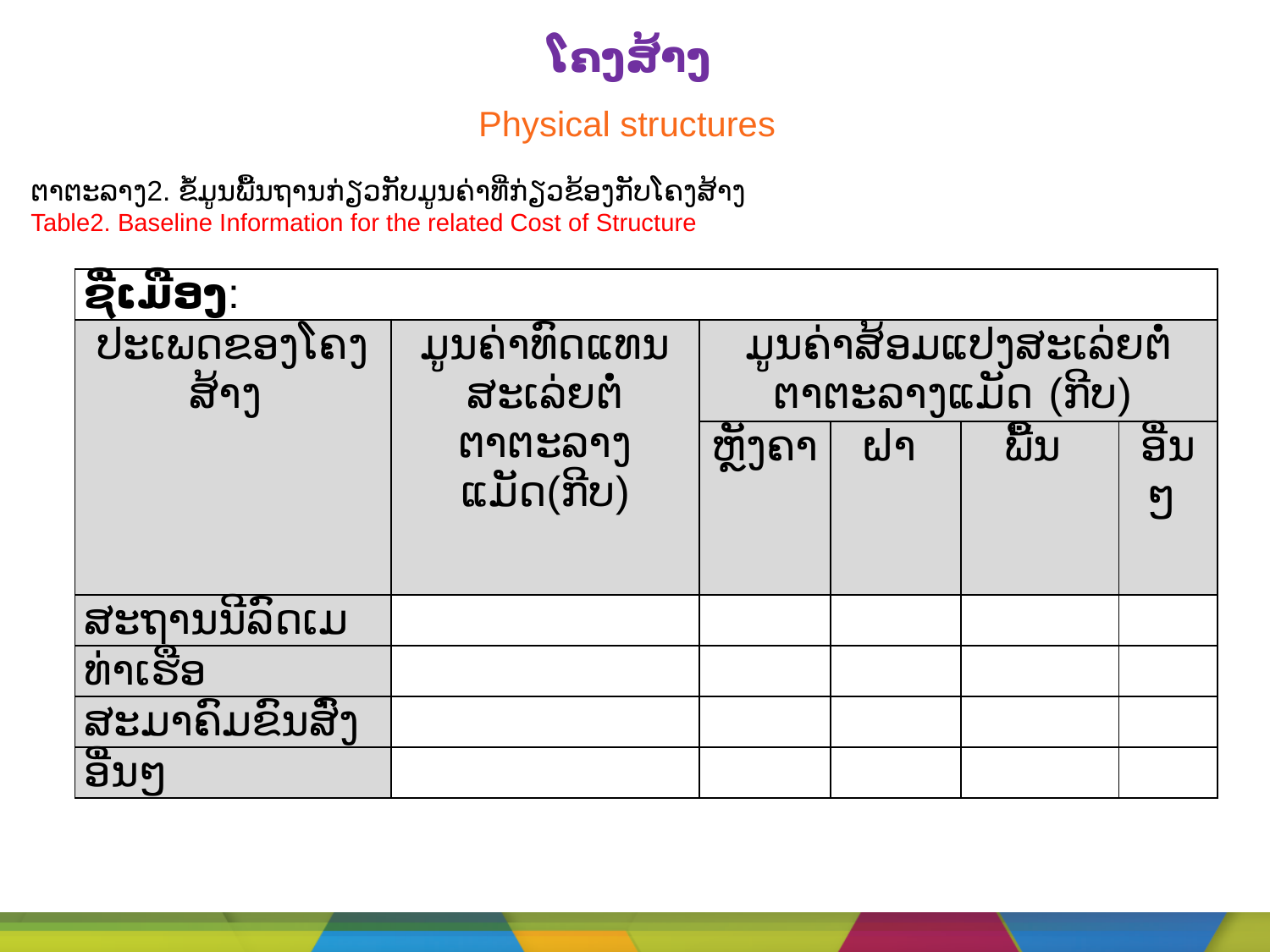

# ໂຄງສ້າງ Physical structures
ຕາຕະລາງ2. ຂໍ້ມູນພື້ນຖານກ່ຽວກັບມູນຄ່າທີ່ກ່ຽວຂ້ອງກັບໂຄງສ້າງ
Table2. Baseline Information for the related Cost of Structure
| ຊື່​ເມືອງ: |  |  |  |  |  |
| --- | --- | --- | --- | --- | --- |
| ປະເພດຂອງໂຄງສ້າງ | ມູນຄ່າທົດແທນສະເລ່ຍຕໍ່ຕາຕະລາງແມັດ(ກີບ) | ມູນຄ່າສ້ອມແປງສະເລ່ຍຕໍ່ຕາຕະລາງແມັດ (ກີບ) |  |  |  |
|  |  | ຫຼັງຄາ | ຝາ | ພື້ນ | ອື່ນໆ |
| ສະຖານນີລົດເມ |  |  |  |  |  |
| ທ່າເຮືອ |  |  |  |  |  |
| ສະມາ​ຄົມຂົນ​ສົ່ງ |  |  |  |  |  |
| ອື່ນໆ |  |  |  |  |  |